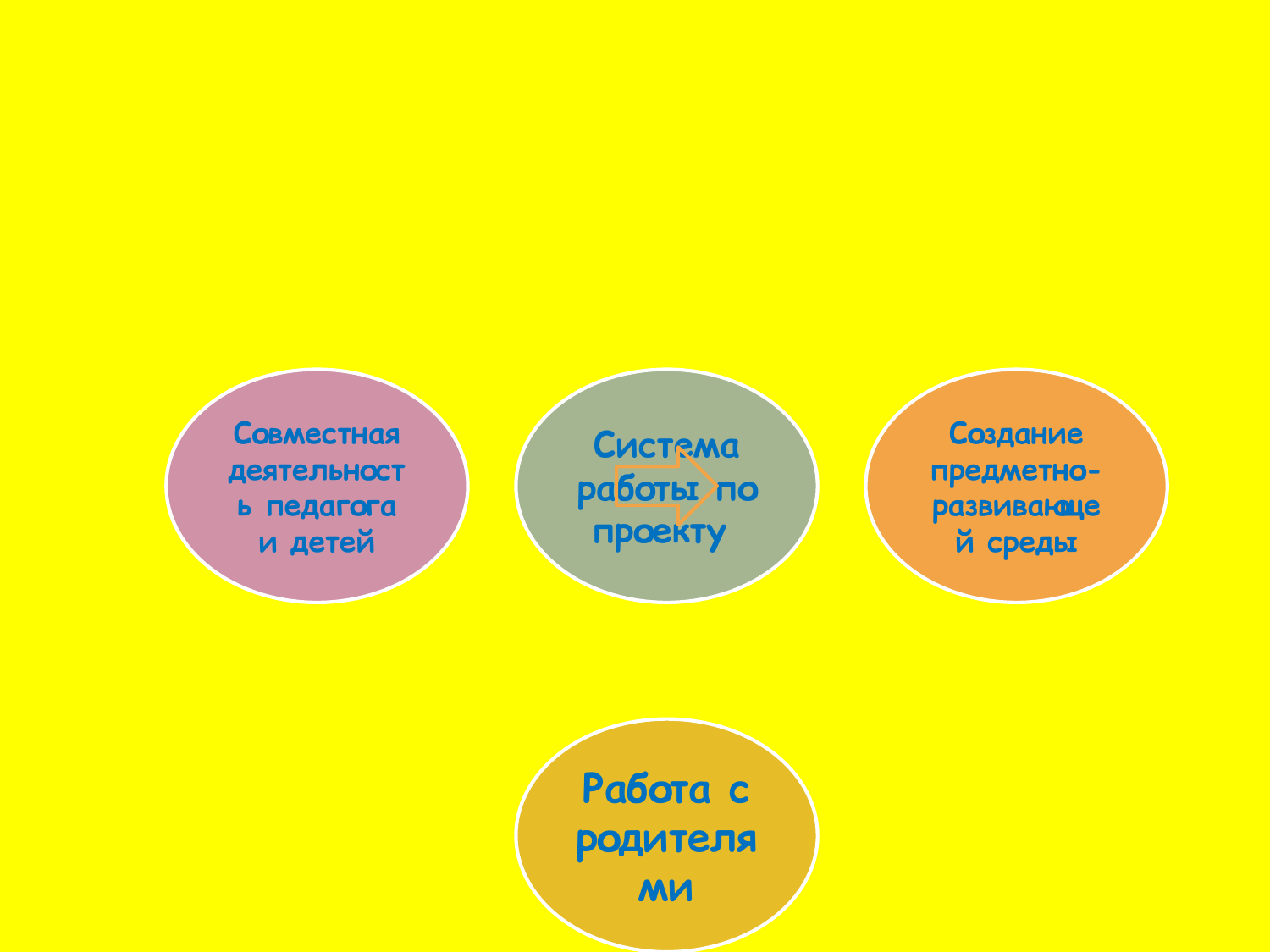

Система работы по проекту
Создание предметно-развивающей среды
Работа с родителями
Совместная деятельность педагога и детей
#